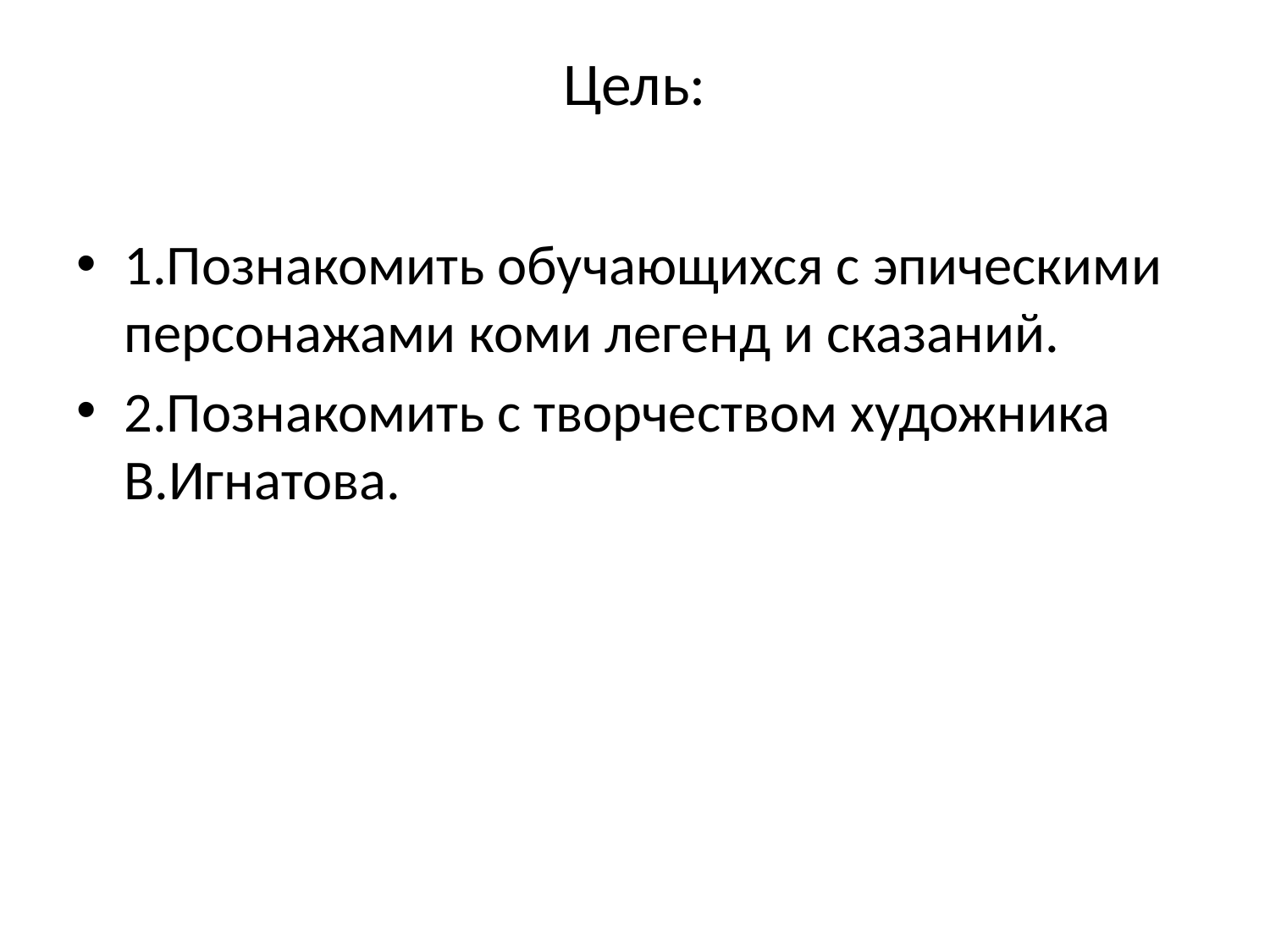

# Цель:
1.Познакомить обучающихся с эпическими персонажами коми легенд и сказаний.
2.Познакомить с творчеством художника В.Игнатова.